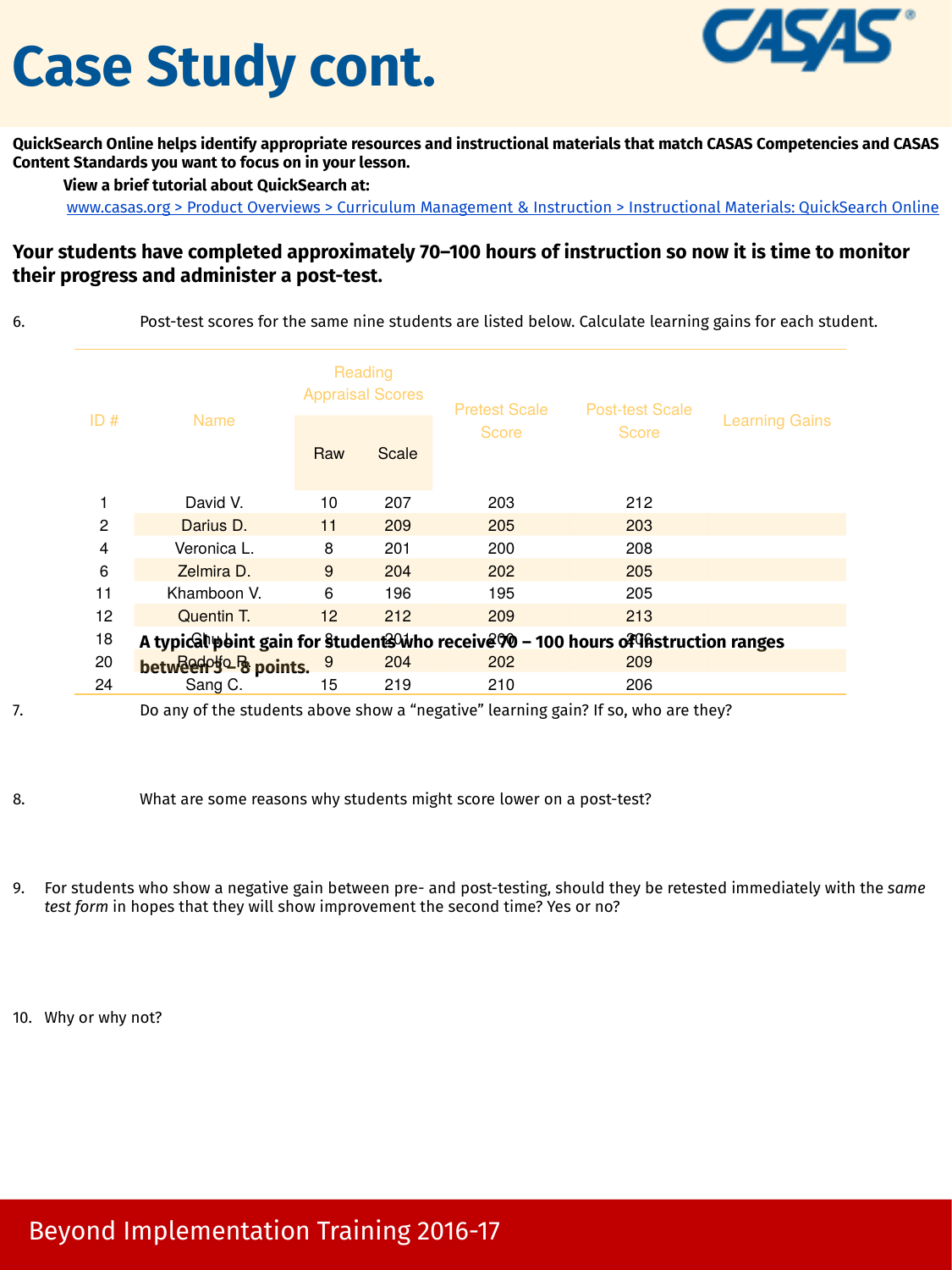

# Case Study cont.
QuickSearch Online helps identify appropriate resources and instructional materials that match CASAS Competencies and CASAS Content Standards you want to focus on in your lesson.
View a brief tutorial about QuickSearch at:
www.casas.org > Product Overviews > Curriculum Management & Instruction > Instructional Materials: QuickSearch Online

Your students have completed approximately 70–100 hours of instruction so now it is time to monitor their progress and administer a post-test.

6.	Post-test scores for the same nine students are listed below. Calculate learning gains for each student.

	A typical point gain for students who receive 70 – 100 hours of instruction ranges
	between 3 – 8 points.

7.	Do any of the students above show a “negative” learning gain? If so, who are they?

8. 	What are some reasons why students might score lower on a post-test?

For students who show a negative gain between pre- and post-testing, should they be retested immediately with the same test form in hopes that they will show improvement the second time? Yes or no?

Why or why not?

| ID # | Name | Reading Appraisal Scores |  | Pretest Scale Score | Post-test Scale Score | Learning Gains |
| --- | --- | --- | --- | --- | --- | --- |
|  |  | Raw | Scale |  |  |  |
| 1 | David V. | 10 | 207 | 203 | 212 |  |
| 2 | Darius D. | 11 | 209 | 205 | 203 |  |
| 4 | Veronica L. | 8 | 201 | 200 | 208 |  |
| 6 | Zelmira D. | 9 | 204 | 202 | 205 |  |
| 11 | Khamboon V. | 6 | 196 | 195 | 205 |  |
| 12 | Quentin T. | 12 | 212 | 209 | 213 |  |
| 18 | Chu L. | 8 | 201 | 200 | 206 |  |
| 20 | Rodolfo R. | 9 | 204 | 202 | 209 |  |
| 24 | Sang C. | 15 | 219 | 210 | 206 |  |
Beyond Implementation Training 2016-17